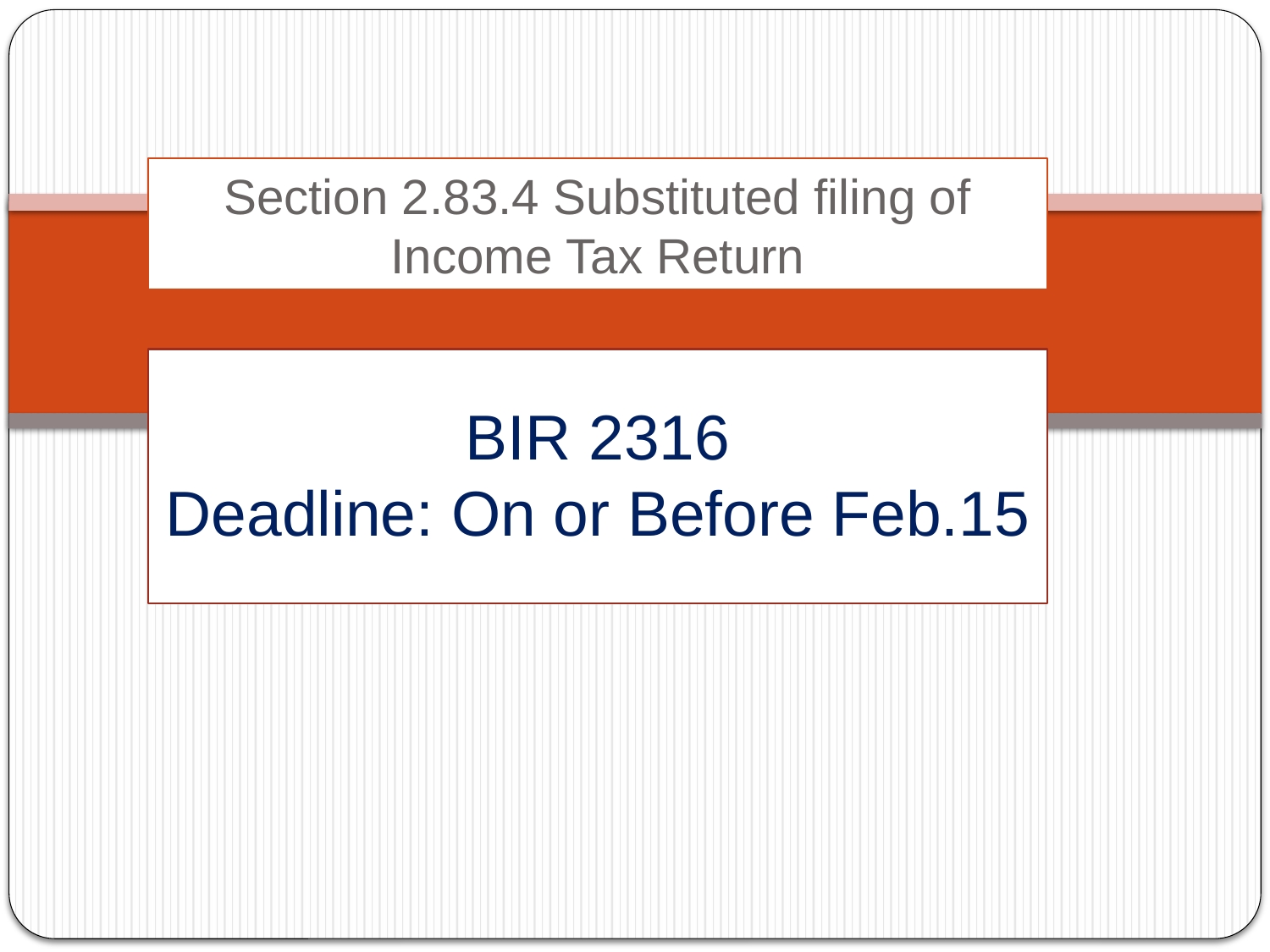

Section 2.83.4 Substituted filing of Income Tax Return
# BIR 2316 Deadline: On or Before Feb.15